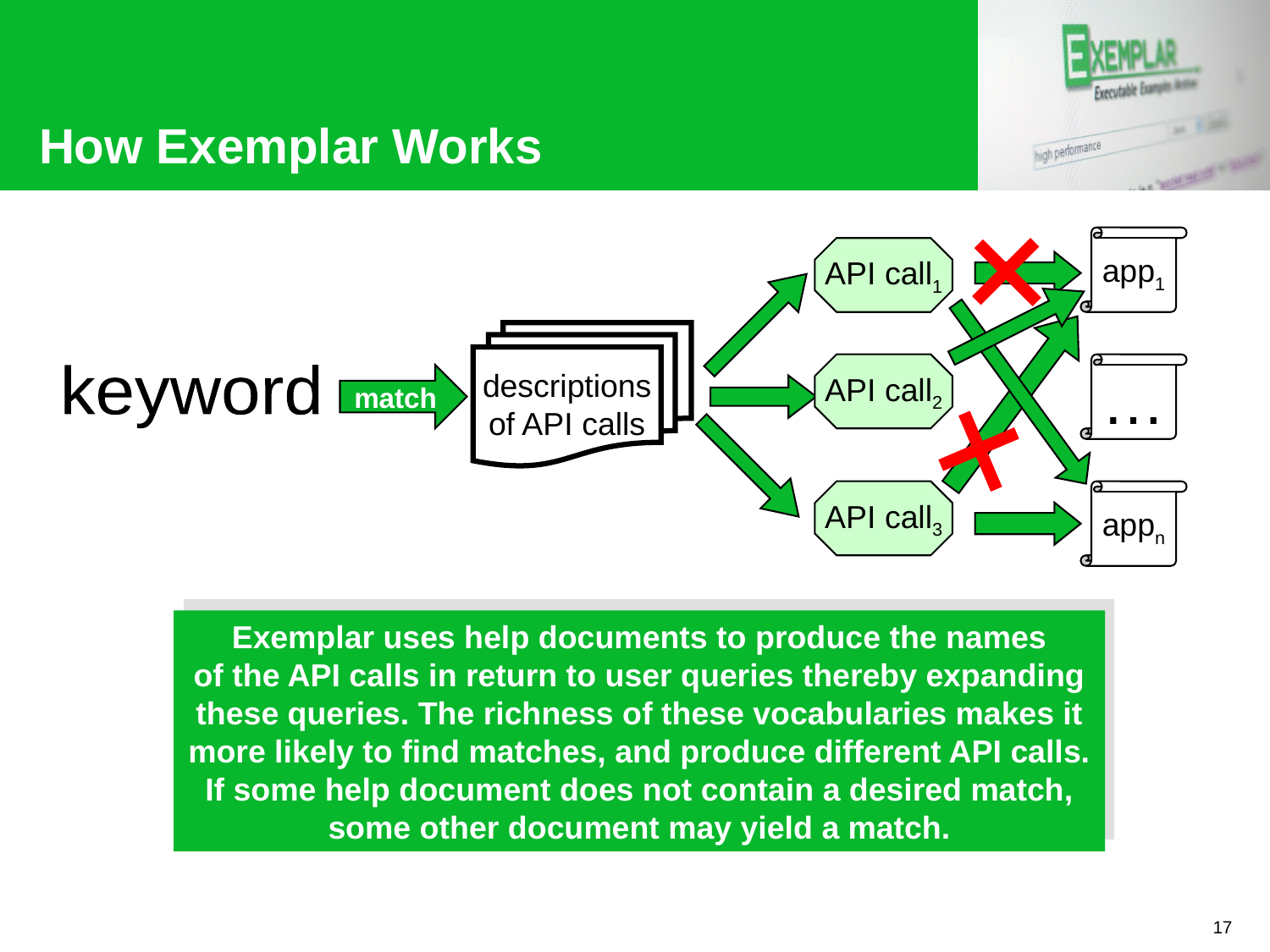

# How Exemplar Works
app1
…
appn

API call1
API call2
API call3

descriptions
of API calls
keyword
match

Exemplar uses help documents to produce the names
of the API calls in return to user queries thereby expanding these queries. The richness of these vocabularies makes it more likely to find matches, and produce different API calls. If some help document does not contain a desired match, some other document may yield a match.
17